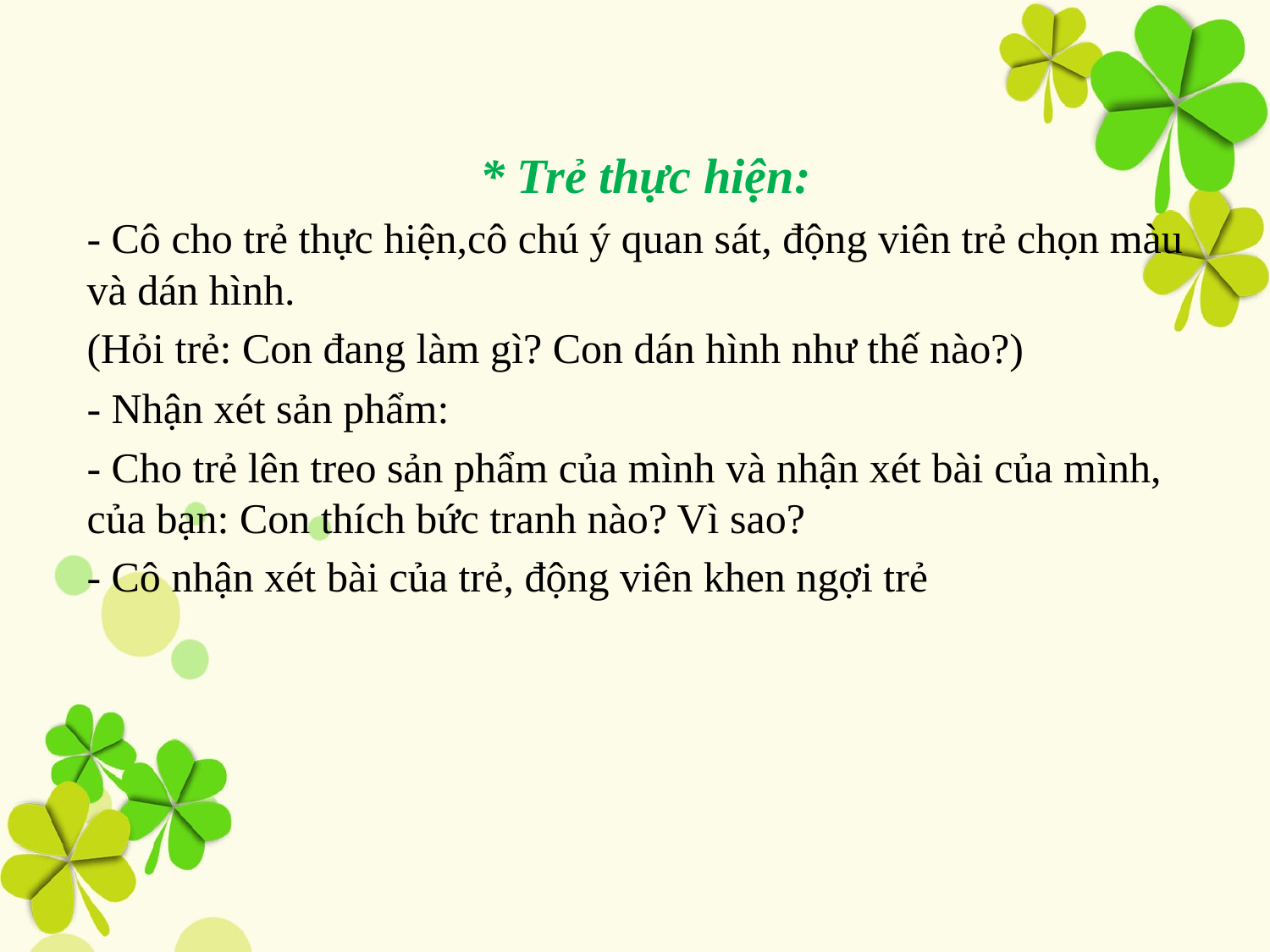

* Trẻ thực hiện:
- Cô cho trẻ thực hiện,cô chú ý quan sát, động viên trẻ chọn màu và dán hình.
(Hỏi trẻ: Con đang làm gì? Con dán hình như thế nào?)
- Nhận xét sản phẩm:
- Cho trẻ lên treo sản phẩm của mình và nhận xét bài của mình, của bạn: Con thích bức tranh nào? Vì sao?
- Cô nhận xét bài của trẻ, động viên khen ngợi trẻ